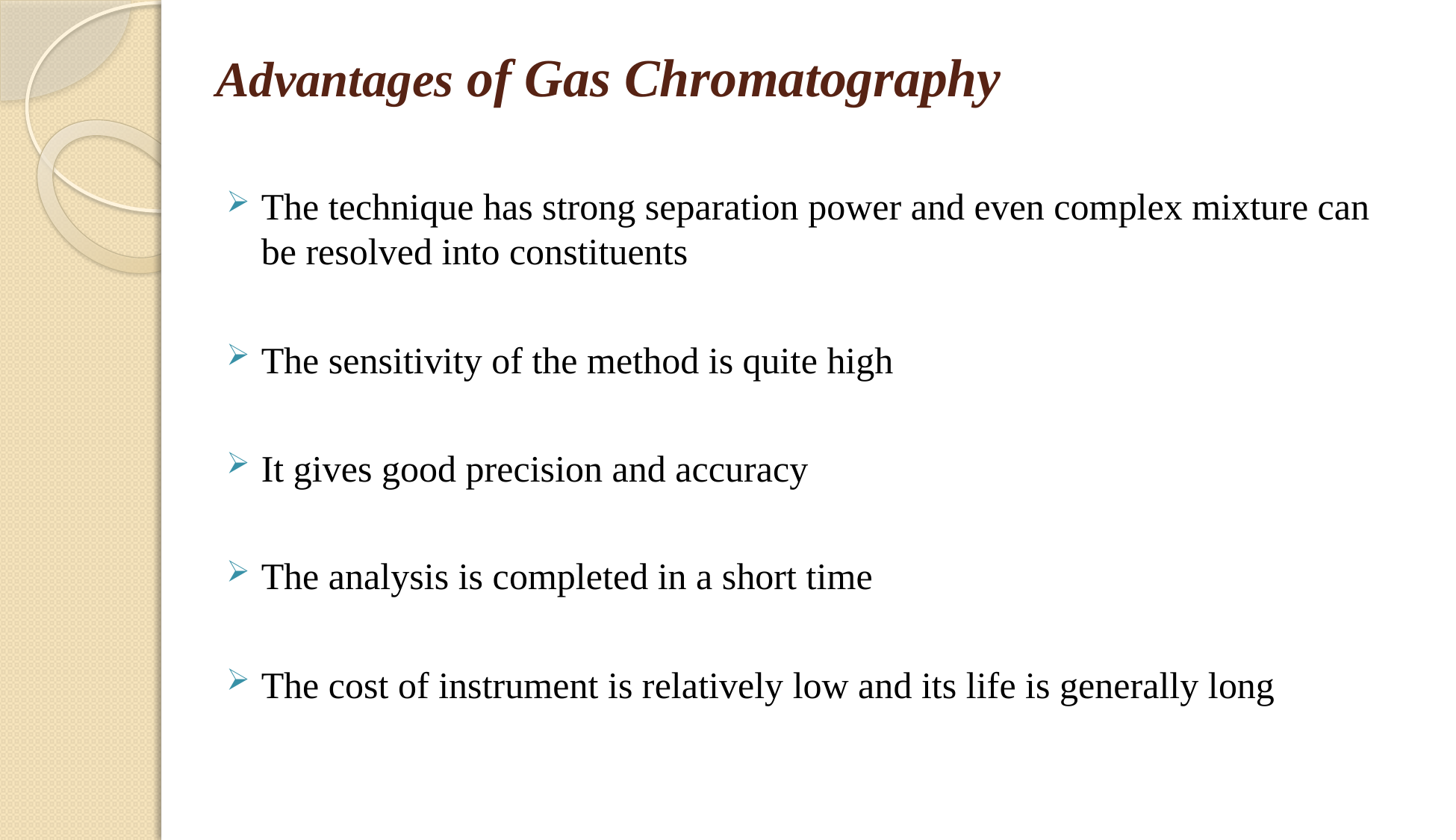

# Advantages of Gas Chromatography
The technique has strong separation power and even complex mixture can be resolved into constituents

The sensitivity of the method is quite high

It gives good precision and accuracy

The analysis is completed in a short time

The cost of instrument is relatively low and its life is generally long